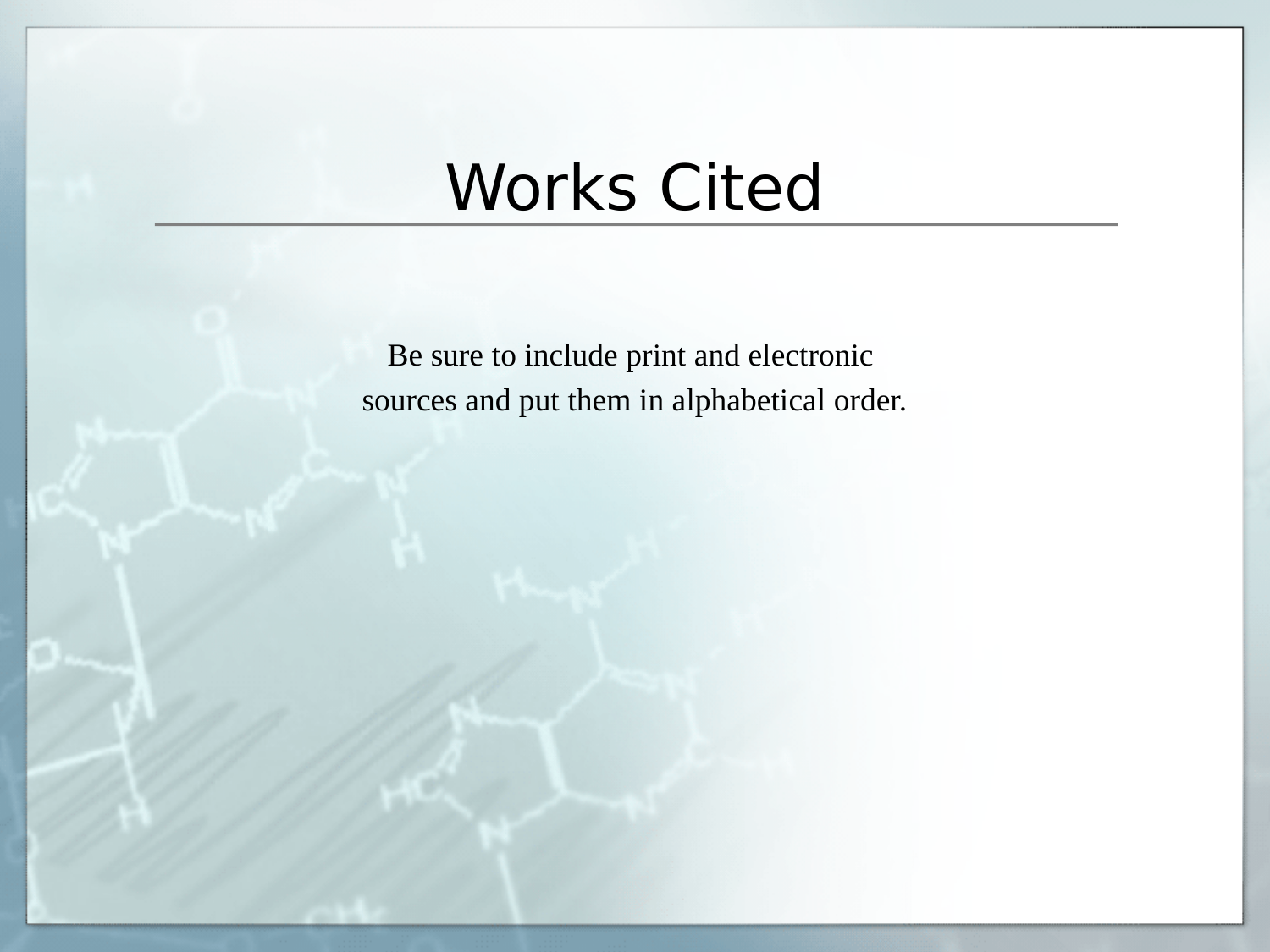

# Works Cited
Be sure to include print and electronic
sources and put them in alphabetical order.